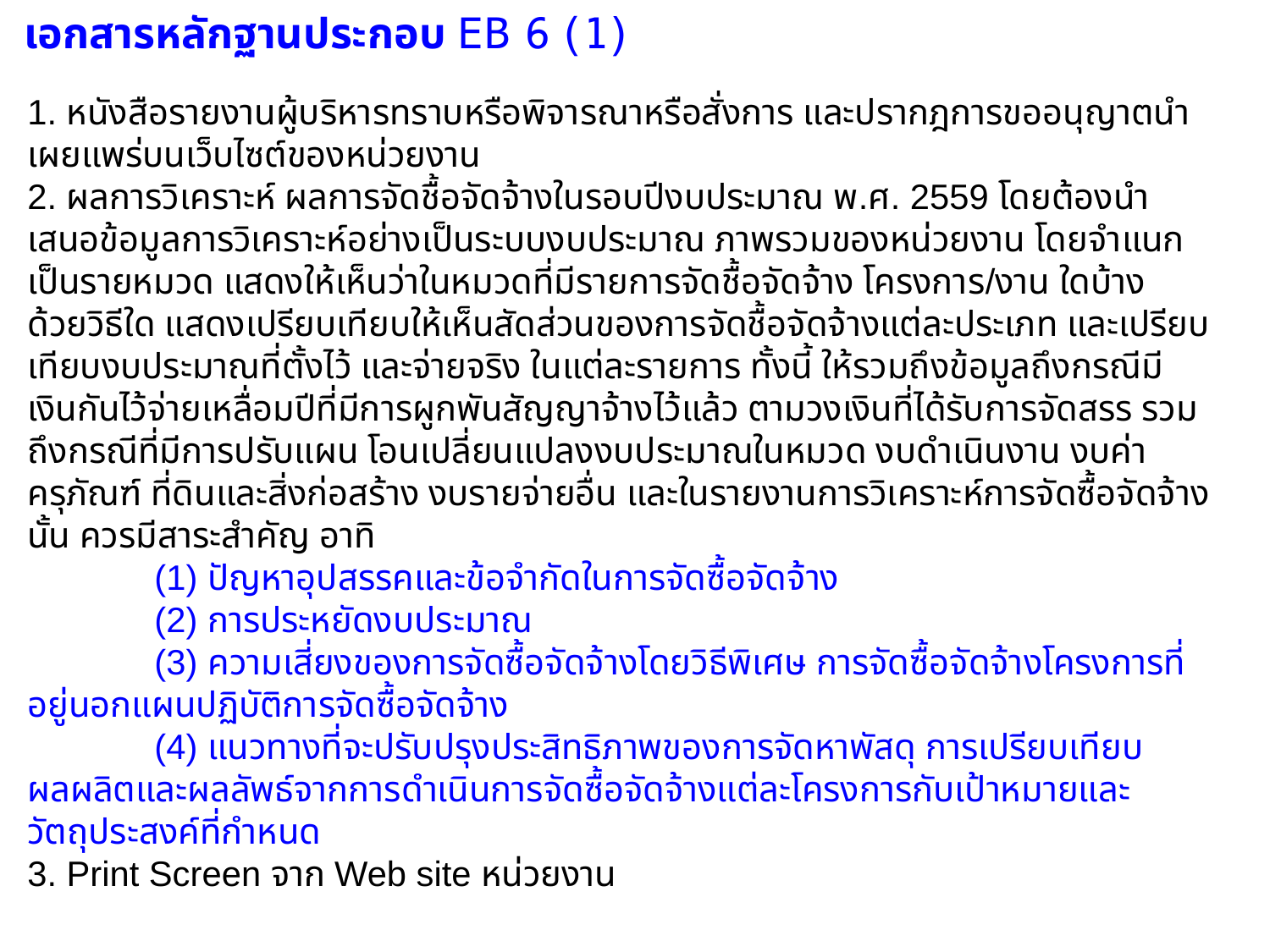

เอกสารหลักฐานประกอบ EB 6 (1)
1. หนังสือรายงานผู้บริหารทราบหรือพิจารณาหรือสั่งการ และปรากฎการขออนุญาตนำเผยแพร่บนเว็บไซต์ของหน่วยงาน
2. ผลการวิเคราะห์ ผลการจัดชื้อจัดจ้างในรอบปีงบประมาณ พ.ศ. 2559 โดยต้องนำเสนอข้อมูลการวิเคราะห์อย่างเป็นระบบงบประมาณ ภาพรวมของหน่วยงาน โดยจำแนกเป็นรายหมวด แสดงให้เห็นว่าในหมวดที่มีรายการจัดชื้อจัดจ้าง โครงการ/งาน ใดบ้าง ด้วยวิธีใด แสดงเปรียบเทียบให้เห็นสัดส่วนของการจัดชื้อจัดจ้างแต่ละประเภท และเปรียบเทียบงบประมาณที่ตั้งไว้ และจ่ายจริง ในแต่ละรายการ ทั้งนี้ ให้รวมถึงข้อมูลถึงกรณีมีเงินกันไว้จ่ายเหลื่อมปีที่มีการผูกพันสัญญาจ้างไว้แล้ว ตามวงเงินที่ได้รับการจัดสรร รวมถึงกรณีที่มีการปรับแผน โอนเปลี่ยนแปลงงบประมาณในหมวด งบดำเนินงาน งบค่าครุภัณฑ์ ที่ดินและสิ่งก่อสร้าง งบรายจ่ายอื่น และในรายงานการวิเคราะห์การจัดซื้อจัดจ้างนั้น ควรมีสาระสำคัญ อาทิ
	(1) ปัญหาอุปสรรคและข้อจำกัดในการจัดซื้อจัดจ้าง
	(2) การประหยัดงบประมาณ
	(3) ความเสี่ยงของการจัดซื้อจัดจ้างโดยวิธีพิเศษ การจัดซื้อจัดจ้างโครงการที่อยู่นอกแผนปฏิบัติการจัดซื้อจัดจ้าง
	(4) แนวทางที่จะปรับปรุงประสิทธิภาพของการจัดหาพัสดุ การเปรียบเทียบผลผลิตและผลลัพธ์จากการดำเนินการจัดซื้อจัดจ้างแต่ละโครงการกับเป้าหมายและวัตถุประสงค์ที่กำหนด
3. Print Screen จาก Web site หน่วยงาน